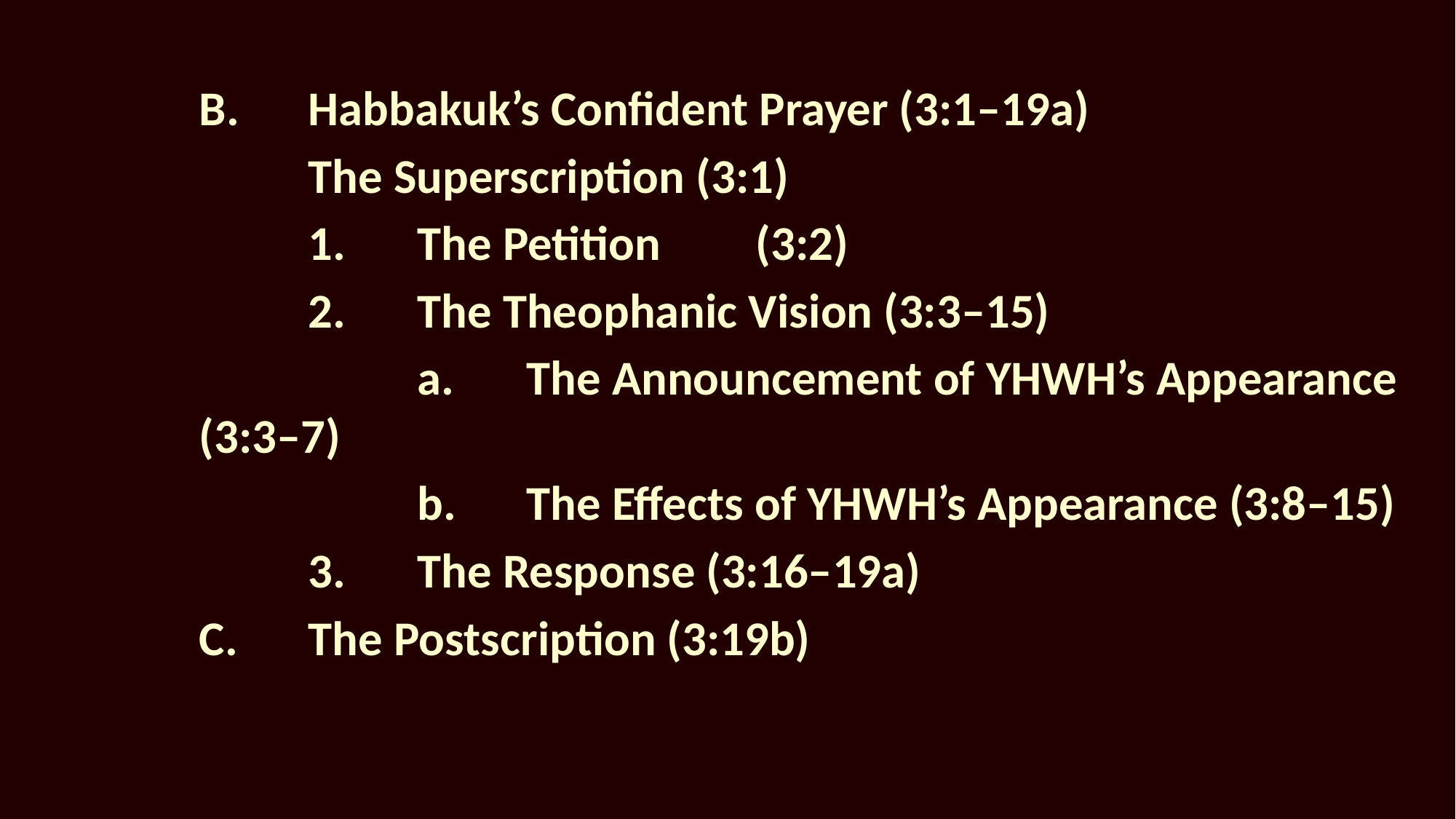

B.	Habbakuk’s Confident Prayer (3:1–19a)
	The Superscription (3:1)
	1.	The Petition	 (3:2)
	2.	The Theophanic Vision (3:3–15)
		a.	The Announcement of YHWH’s Appearance (3:3–7)
		b.	The Effects of YHWH’s Appearance (3:8–15)
	3.	The Response (3:16–19a)
C.	The Postscription (3:19b)